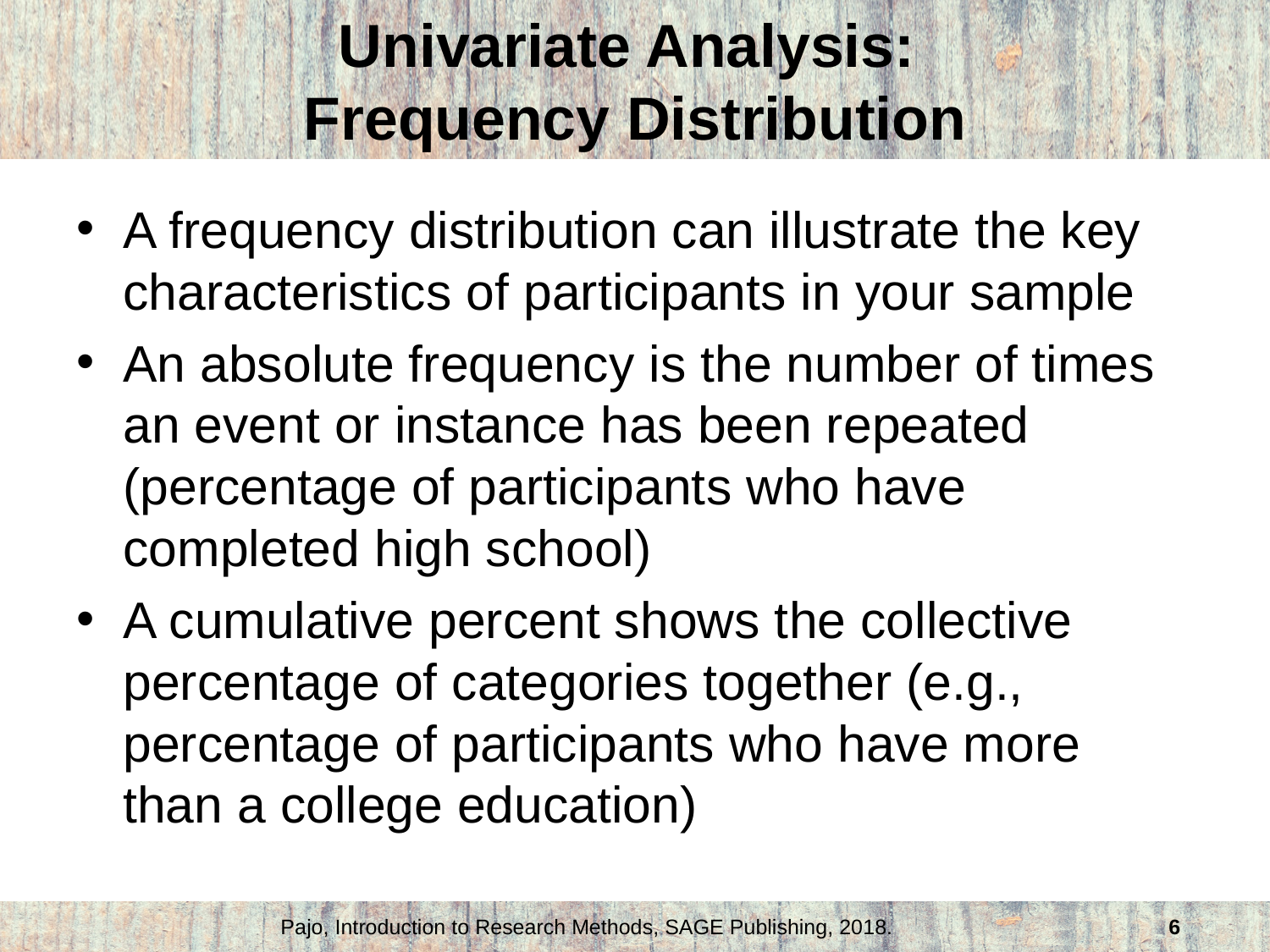

# Univariate Analysis: Frequency Distribution
A frequency distribution can illustrate the key characteristics of participants in your sample
An absolute frequency is the number of times an event or instance has been repeated (percentage of participants who have completed high school)
A cumulative percent shows the collective percentage of categories together (e.g., percentage of participants who have more than a college education)

Pajo, Introduction to Research Methods, SAGE Publishing, 2018.
6